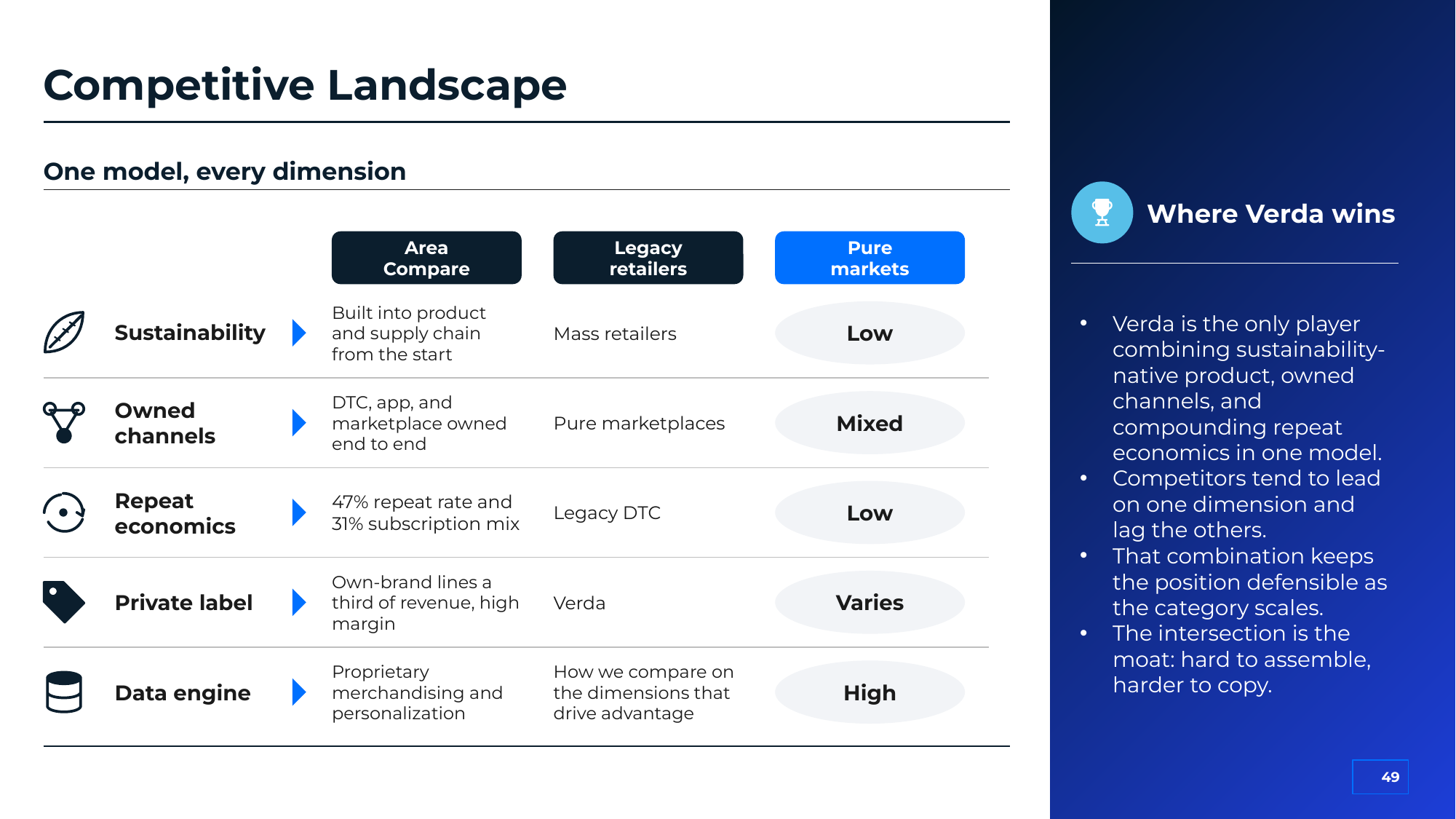

# Competitive Landscape
One model, every dimension

Where Verda wins
Area
Compare
Legacy
retailers
Pure
markets
Verda is the only player combining sustainability-native product, owned channels, and compounding repeat economics in one model.
Competitors tend to lead on one dimension and lag the others.
That combination keeps the position defensible as the category scales.
The intersection is the moat: hard to assemble, harder to copy.
Sustainability
Built into product and supply chain from the start
Mass retailers
Low

Owned channels
DTC, app, and marketplace owned end to end
Pure marketplaces
Mixed

Repeat economics
47% repeat rate and 31% subscription mix
Legacy DTC
Low

Private label
Own-brand lines a third of revenue, high margin
Verda
Varies

Data engine
Proprietary merchandising and personalization
How we compare on the dimensions that drive advantage
High

49